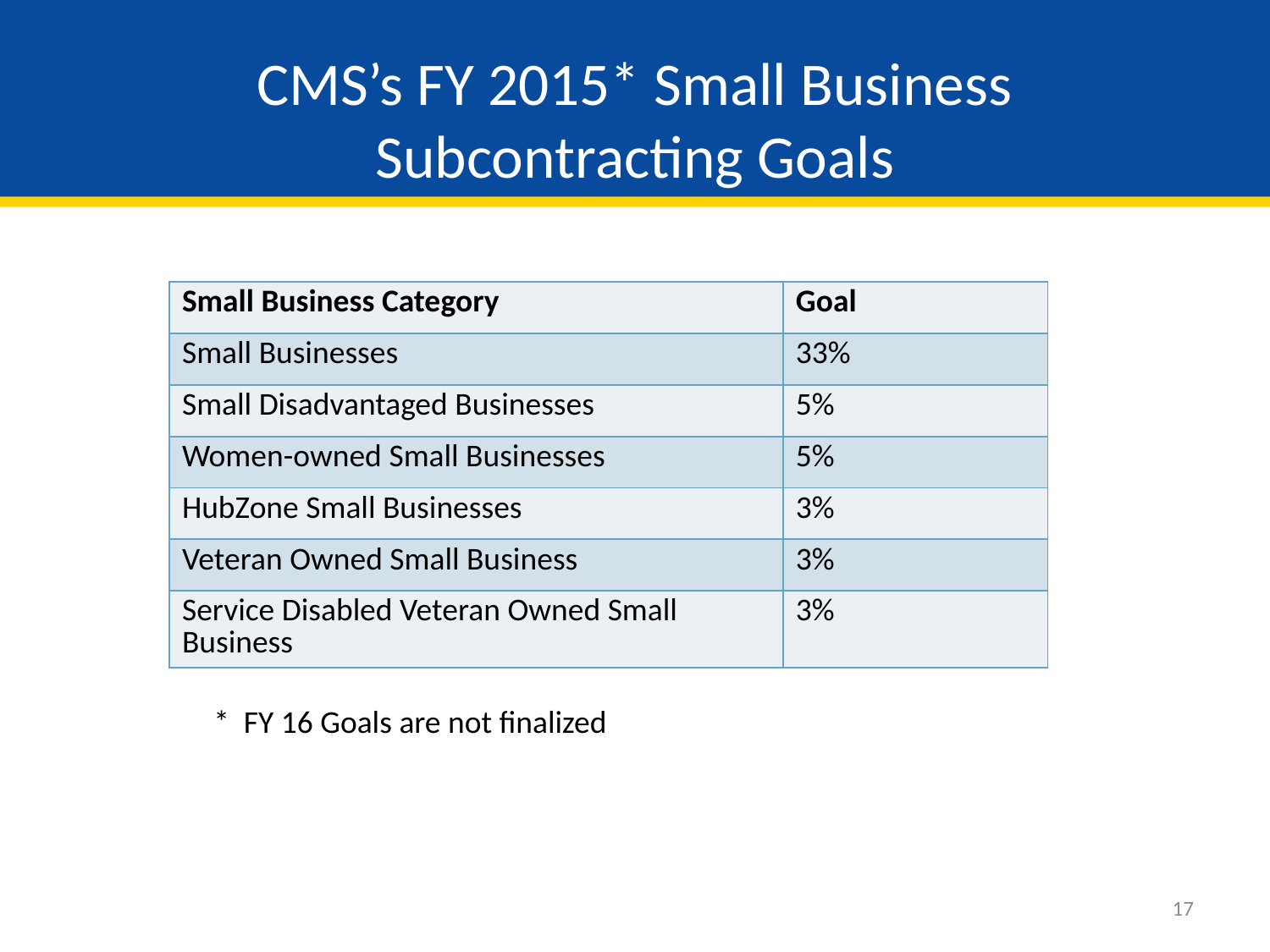

# CMS’s FY 2015* Small Business Subcontracting Goals
| Small Business Category | Goal |
| --- | --- |
| Small Businesses | 33% |
| Small Disadvantaged Businesses | 5% |
| Women-owned Small Businesses | 5% |
| HubZone Small Businesses | 3% |
| Veteran Owned Small Business | 3% |
| Service Disabled Veteran Owned Small Business | 3% |

*  FY 16 Goals are not finalized

17